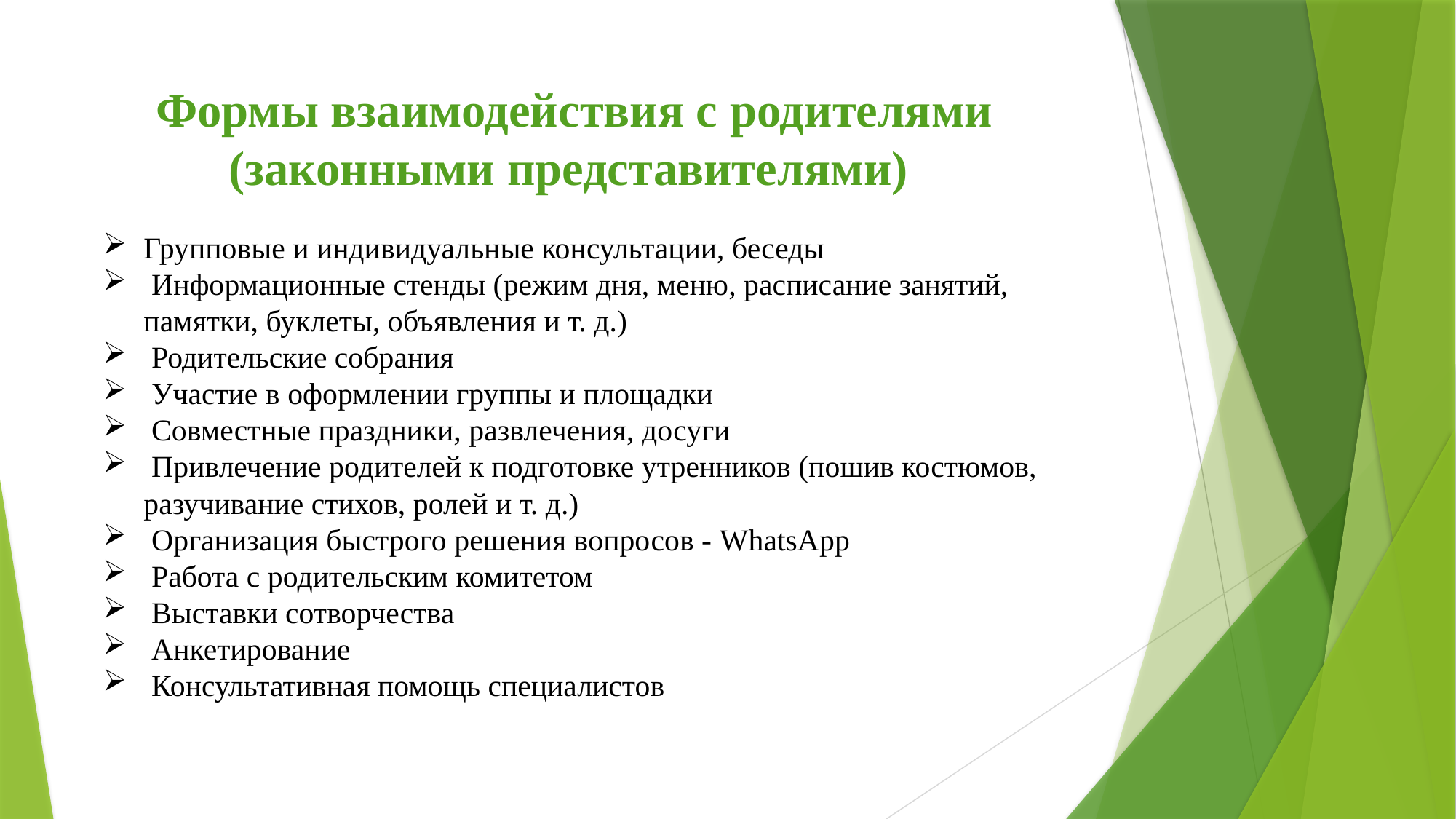

# Формы взаимодействия с родителями (законными представителями)
Групповые и индивидуальные консультации, беседы
 Информационные стенды (режим дня, меню, расписание занятий, памятки, буклеты, объявления и т. д.)
 Родительские собрания
 Участие в оформлении группы и площадки
 Совместные праздники, развлечения, досуги
 Привлечение родителей к подготовке утренников (пошив костюмов, разучивание стихов, ролей и т. д.)
 Организация быстрого решения вопросов - WhatsApp
 Работа с родительским комитетом
 Выставки сотворчества
 Анкетирование
 Консультативная помощь специалистов